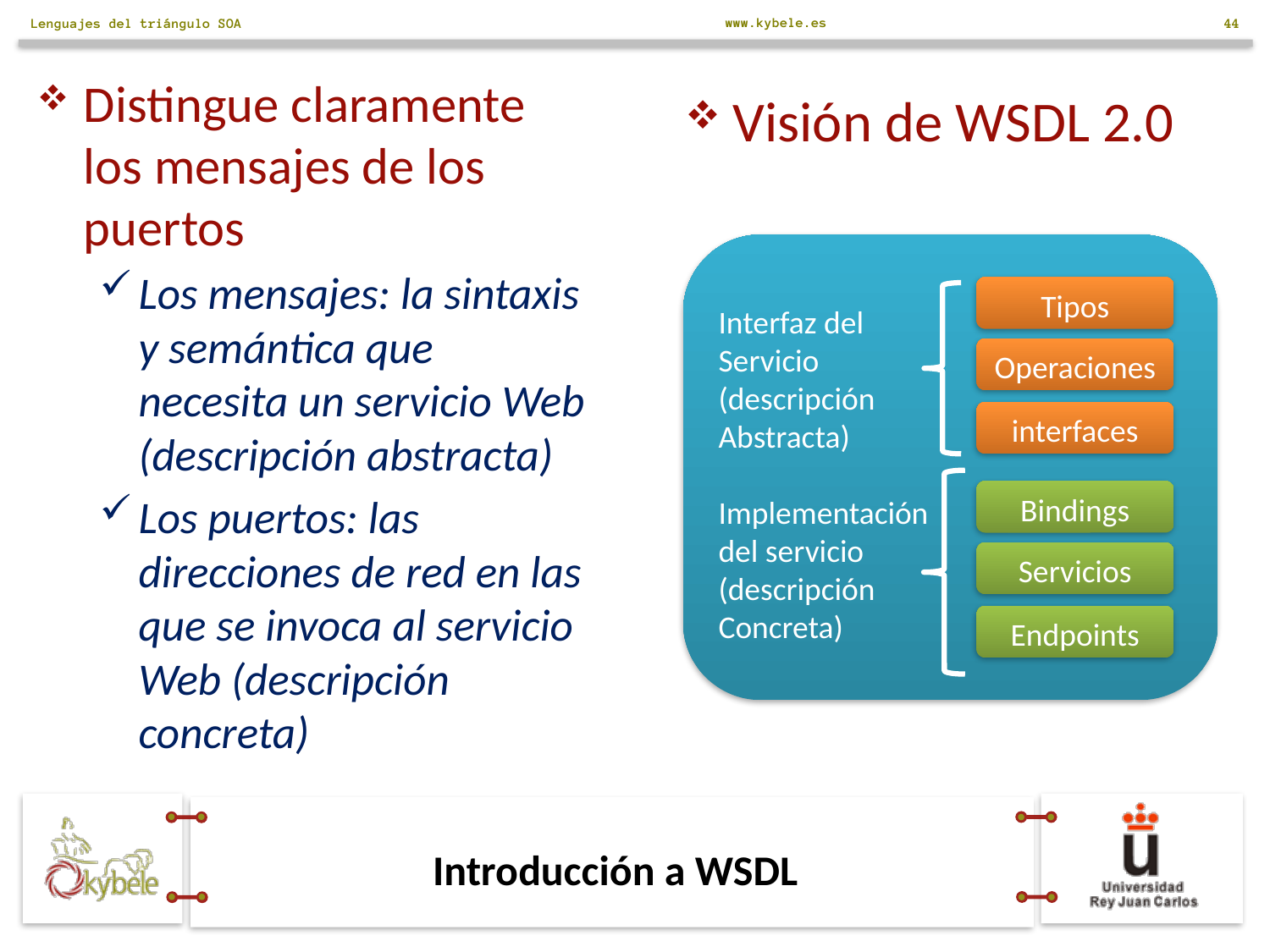

Lenguajes del triángulo SOA
44
Distingue claramente los mensajes de los puertos
Los mensajes: la sintaxis y semántica que necesita un servicio Web (descripción abstracta)
Los puertos: las direcciones de red en las que se invoca al servicio Web (descripción concreta)
Visión de WSDL 2.0

Interfaz del
Servicio
(descripción
Abstracta)

Implementación
del servicio
(descripción
Concreta)
Tipos

Operaciones
interfaces

Bindings
Servicios
Endpoints
# Introducción a WSDL